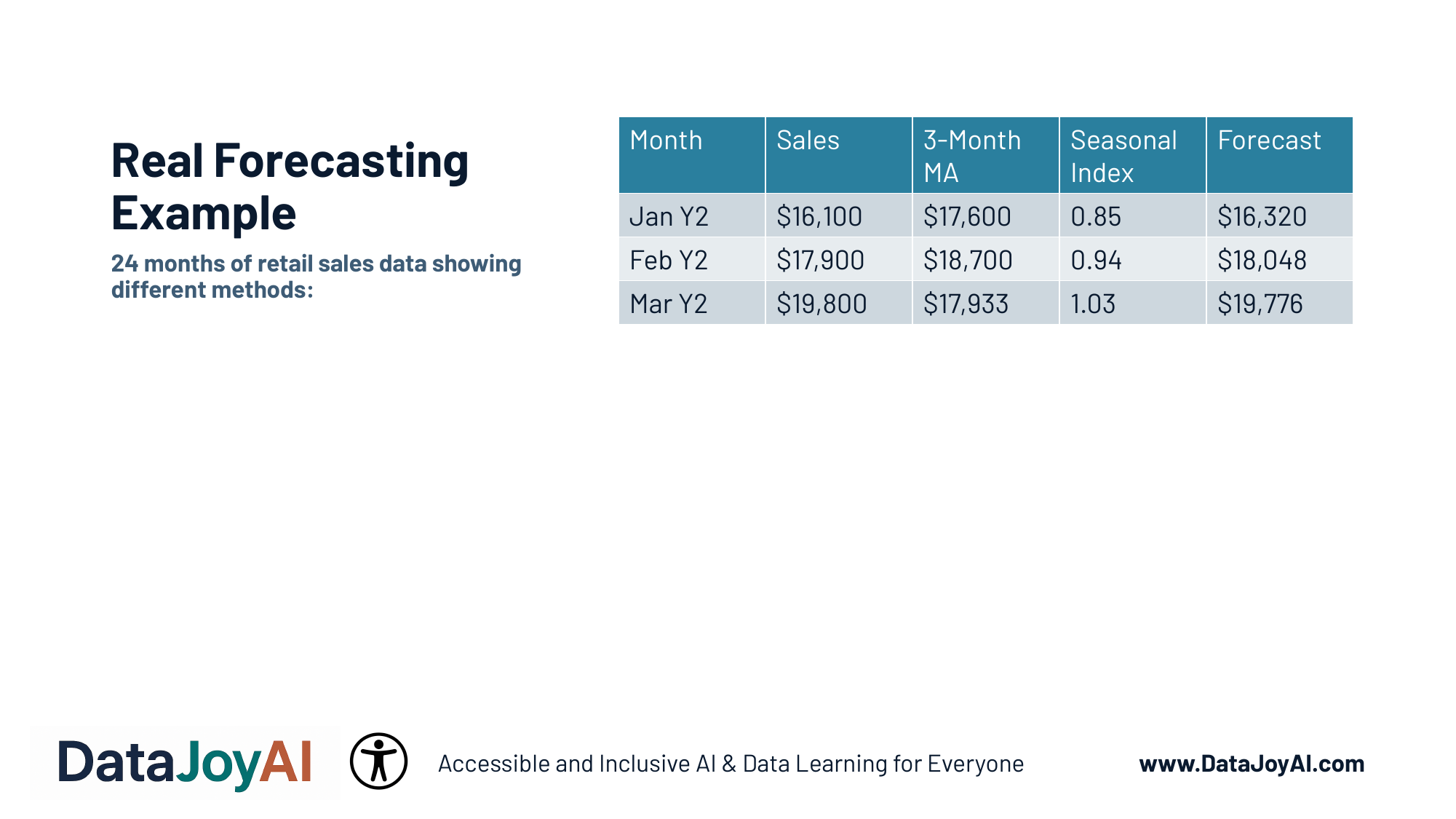

# Real Forecasting Example
| Month | Sales | 3-Month MA | Seasonal Index | Forecast |
| --- | --- | --- | --- | --- |
| Jan Y2 | $16,100 | $17,600 | 0.85 | $16,320 |
| Feb Y2 | $17,900 | $18,700 | 0.94 | $18,048 |
| Mar Y2 | $19,800 | $17,933 | 1.03 | $19,776 |
24 months of retail sales data showing different methods: